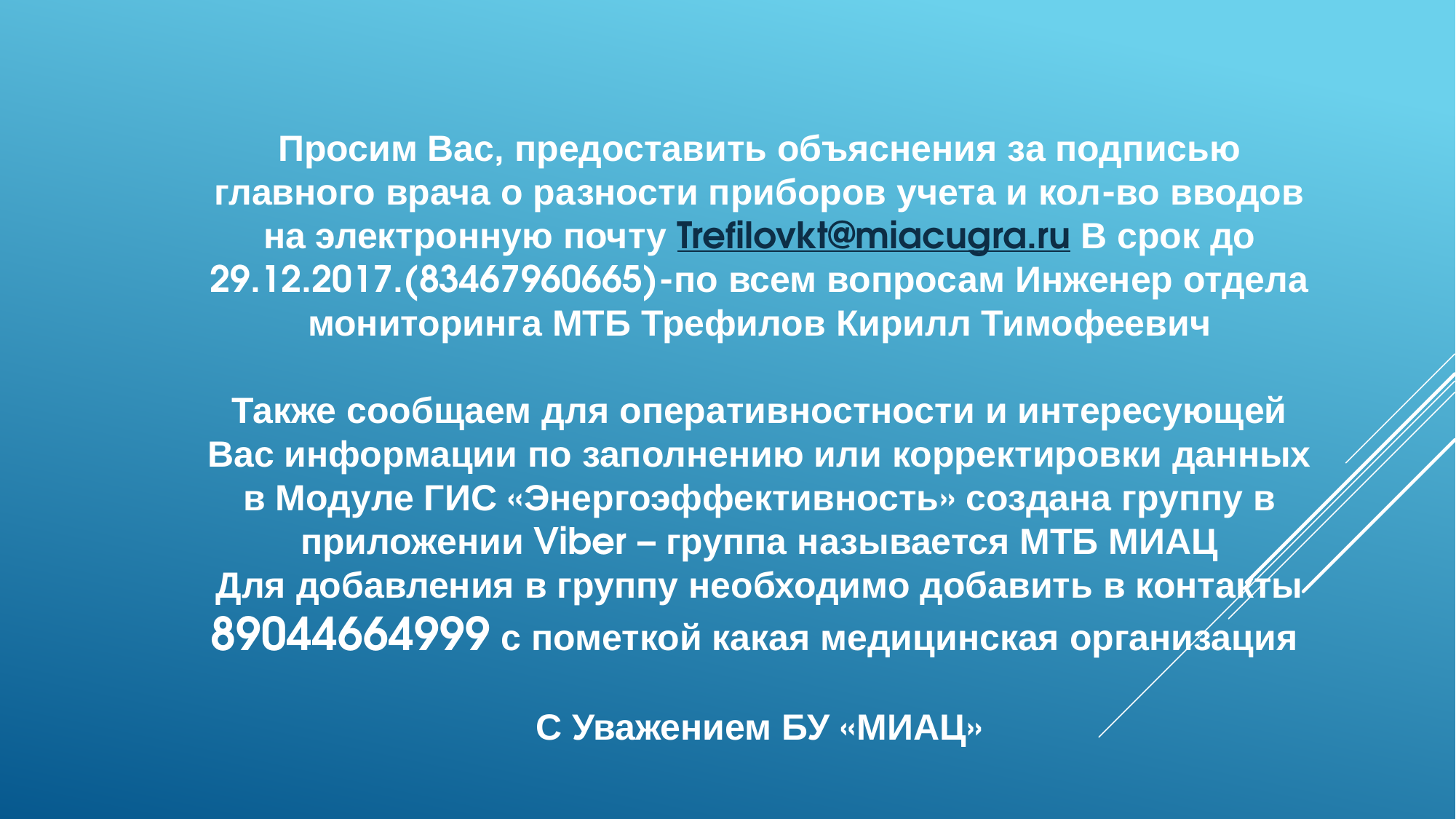

Просим Вас, предоставить объяснения за подписью главного врача о разности приборов учета и кол-во вводов на электронную почту Trefilovkt@miacugra.ru В срок до 29.12.2017.(83467960665)-по всем вопросам Инженер отдела мониторинга МТБ Трефилов Кирилл Тимофеевич

Также сообщаем для оперативностности и интересующей Вас информации по заполнению или корректировки данных в Модуле ГИС «Энергоэффективность» создана группу в приложении Viber – группа называется МТБ МИАЦ
Для добавления в группу необходимо добавить в контакты 89044664999 с пометкой какая медицинская организация

С Уважением БУ «МИАЦ»